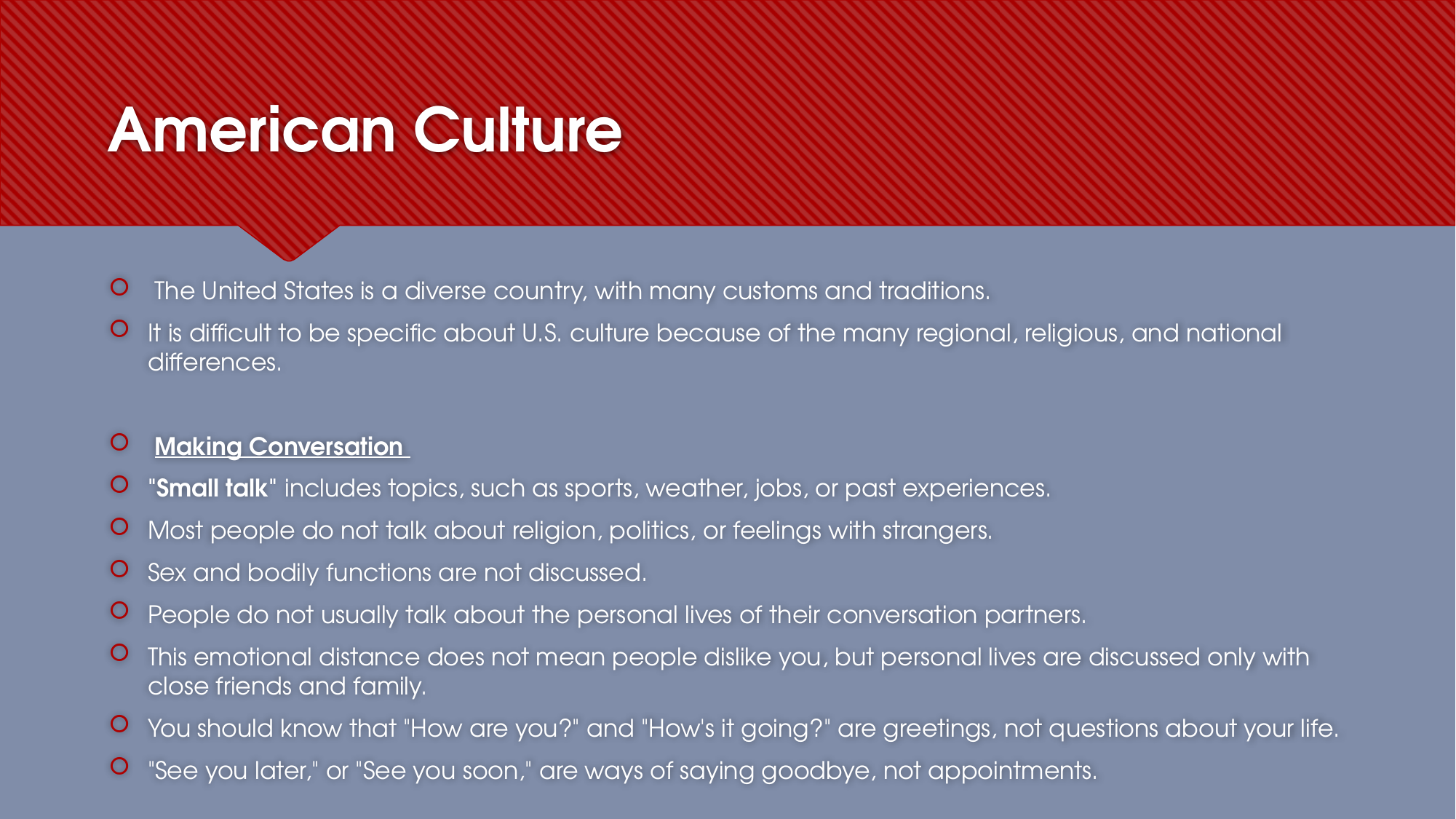

# American Culture

 The United States is a diverse country, with many customs and traditions.
It is difficult to be specific about U.S. culture because of the many regional, religious, and national differences.

 Making Conversation
"Small talk" includes topics, such as sports, weather, jobs, or past experiences.
Most people do not talk about religion, politics, or feelings with strangers.
Sex and bodily functions are not discussed.
People do not usually talk about the personal lives of their conversation partners.
This emotional distance does not mean people dislike you, but personal lives are discussed only with close friends and family.
You should know that "How are you?" and "How's it going?" are greetings, not questions about your life.
"See you later," or "See you soon," are ways of saying goodbye, not appointments.